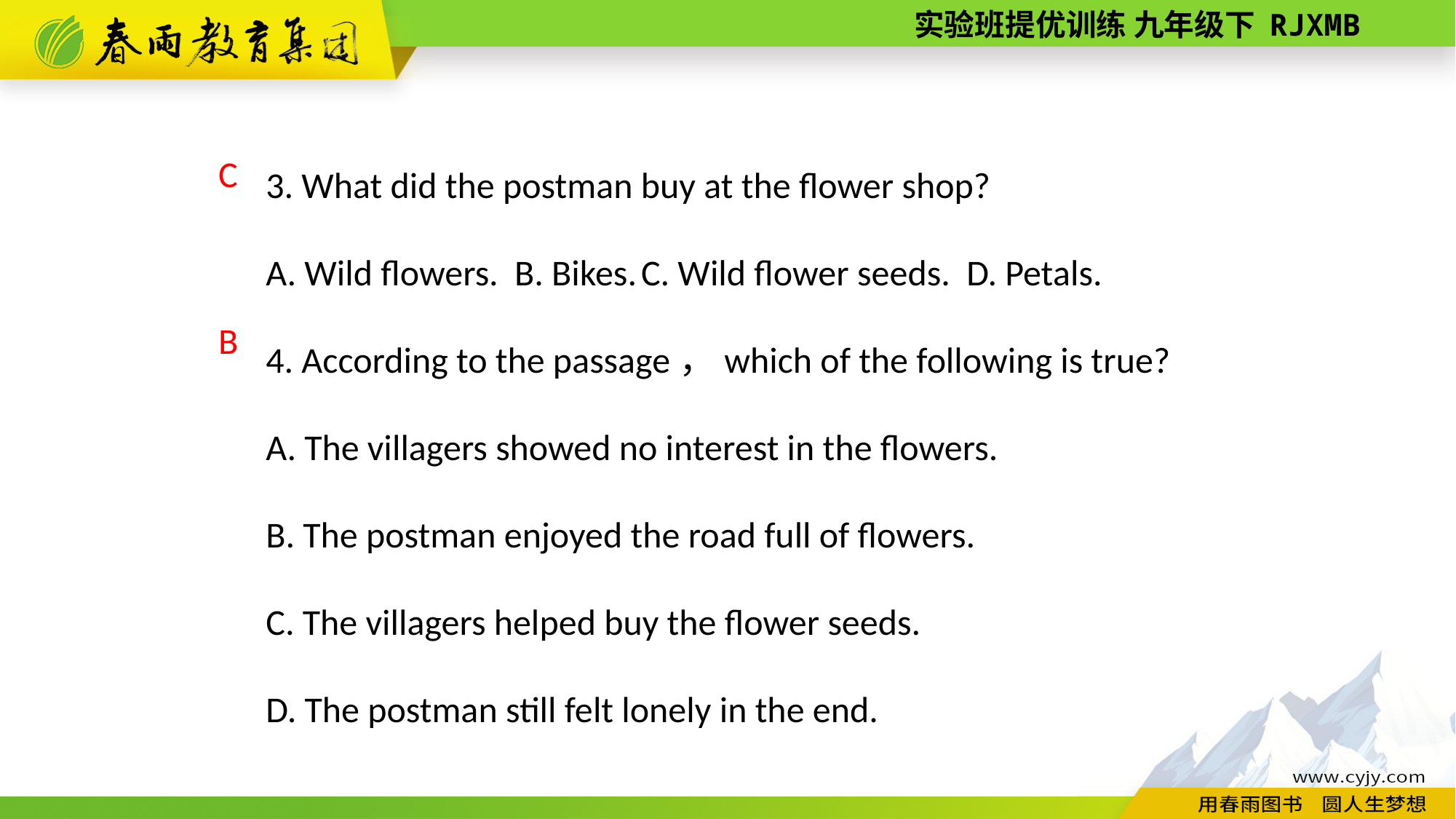

3. What did the postman buy at the flower shop?
A. Wild flowers.  B. Bikes. C. Wild flower seeds.  D. Petals.
4. According to the passage，which of the following is true?
A. The villagers showed no interest in the flowers.
B. The postman enjoyed the road full of flowers.
C. The villagers helped buy the flower seeds.
D. The postman still felt lonely in the end.
C
B